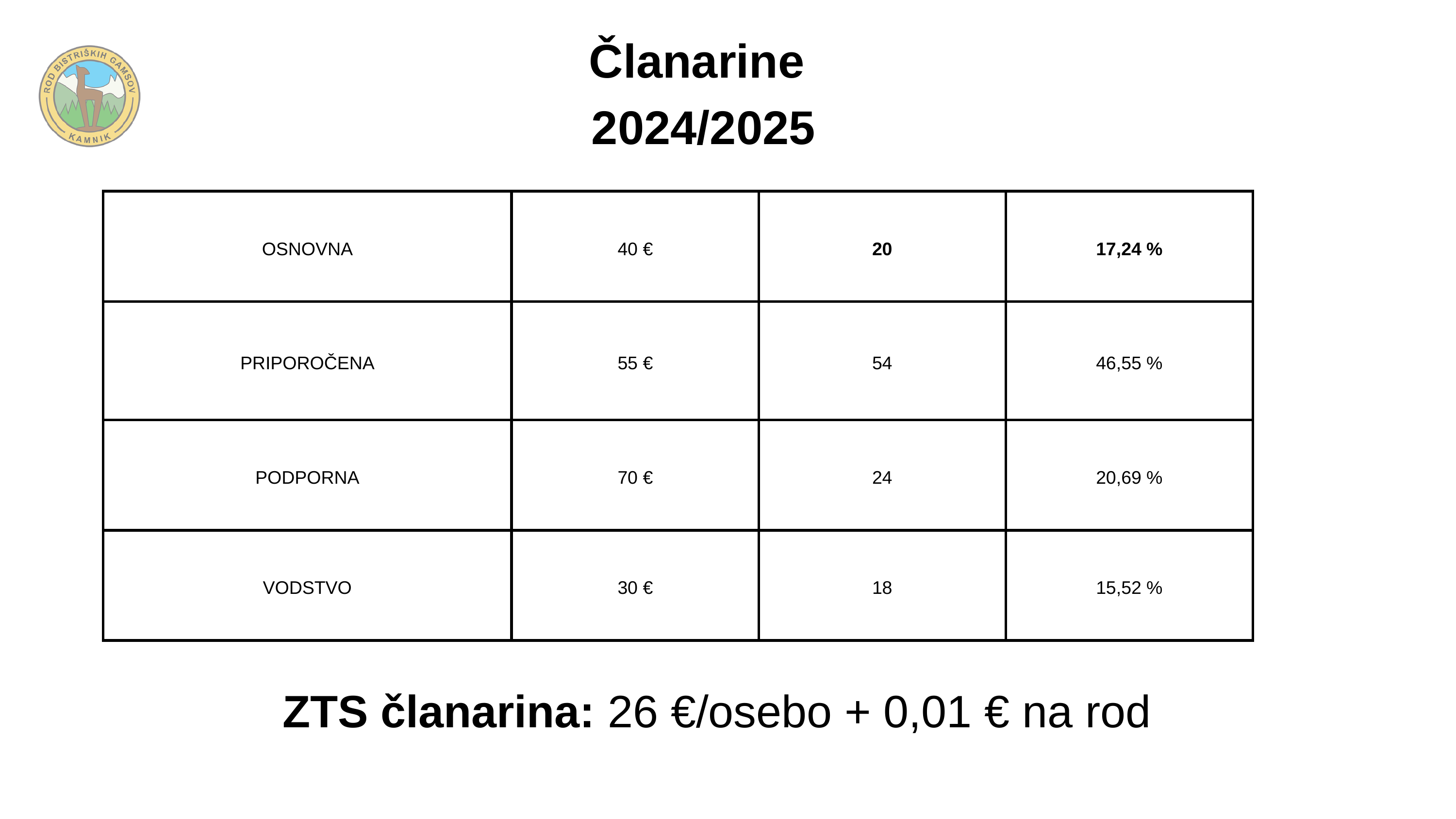

Članarine
2024/2025

| OSNOVNA | 40 € | 20 | 17,24 % |
| --- | --- | --- | --- |
| PRIPOROČENA | 55 € | 54 | 46,55 % |
| PODPORNA | 70 € | 24 | 20,69 % |
| VODSTVO | 30 € | 18 | 15,52 % |
ZTS članarina: 26 €/osebo + 0,01 € na rod